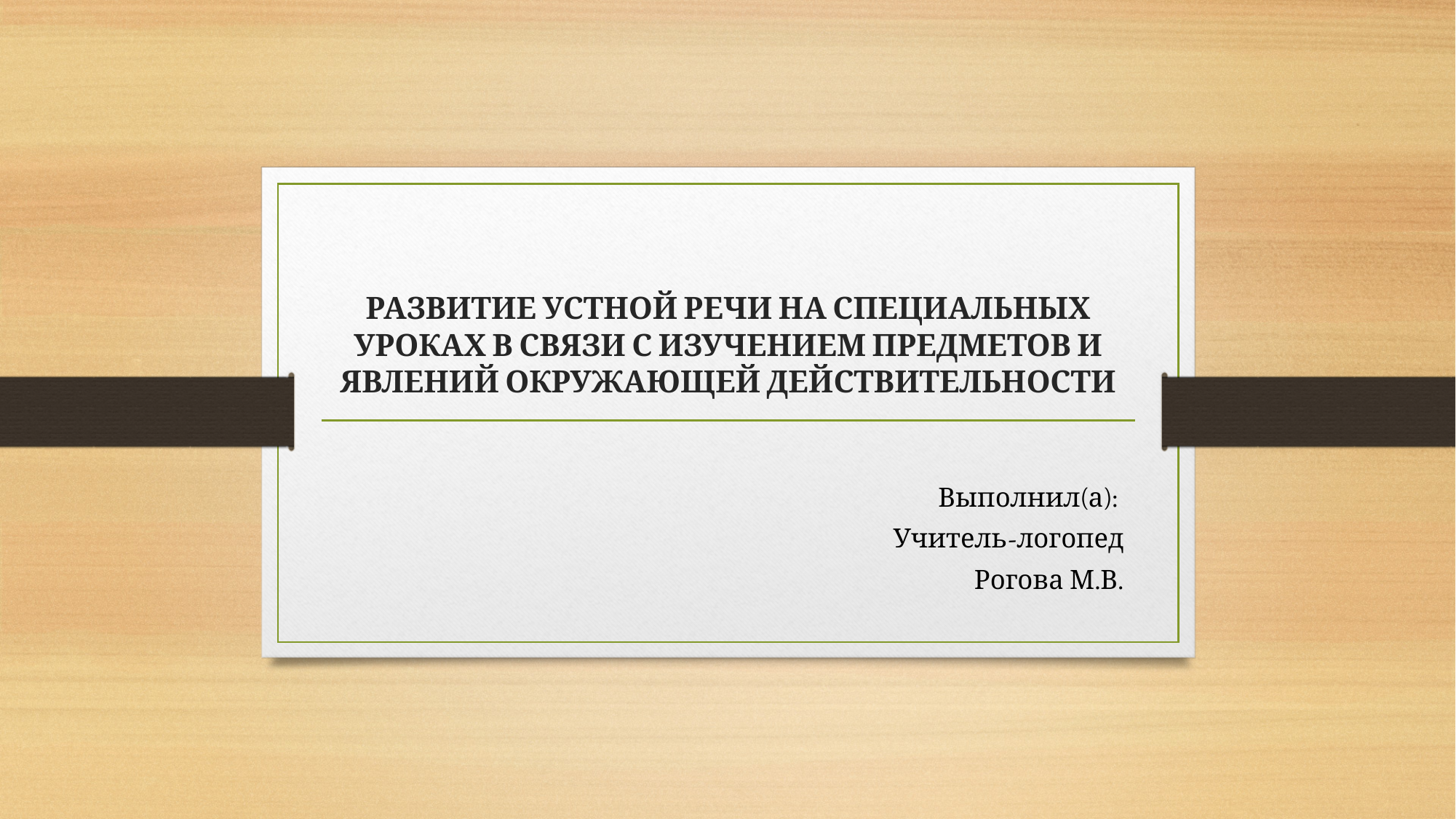

# РАЗВИТИЕ УСТНОЙ РЕЧИ НА СПЕЦИАЛЬНЫХ УРОКАХ В СВЯЗИ С ИЗУЧЕНИЕМ ПРЕДМЕТОВ И ЯВЛЕНИЙ ОКРУЖАЮЩЕЙ ДЕЙСТВИТЕЛЬНОСТИ
Выполнил(а):
Учитель-логопед
Рогова М.В.